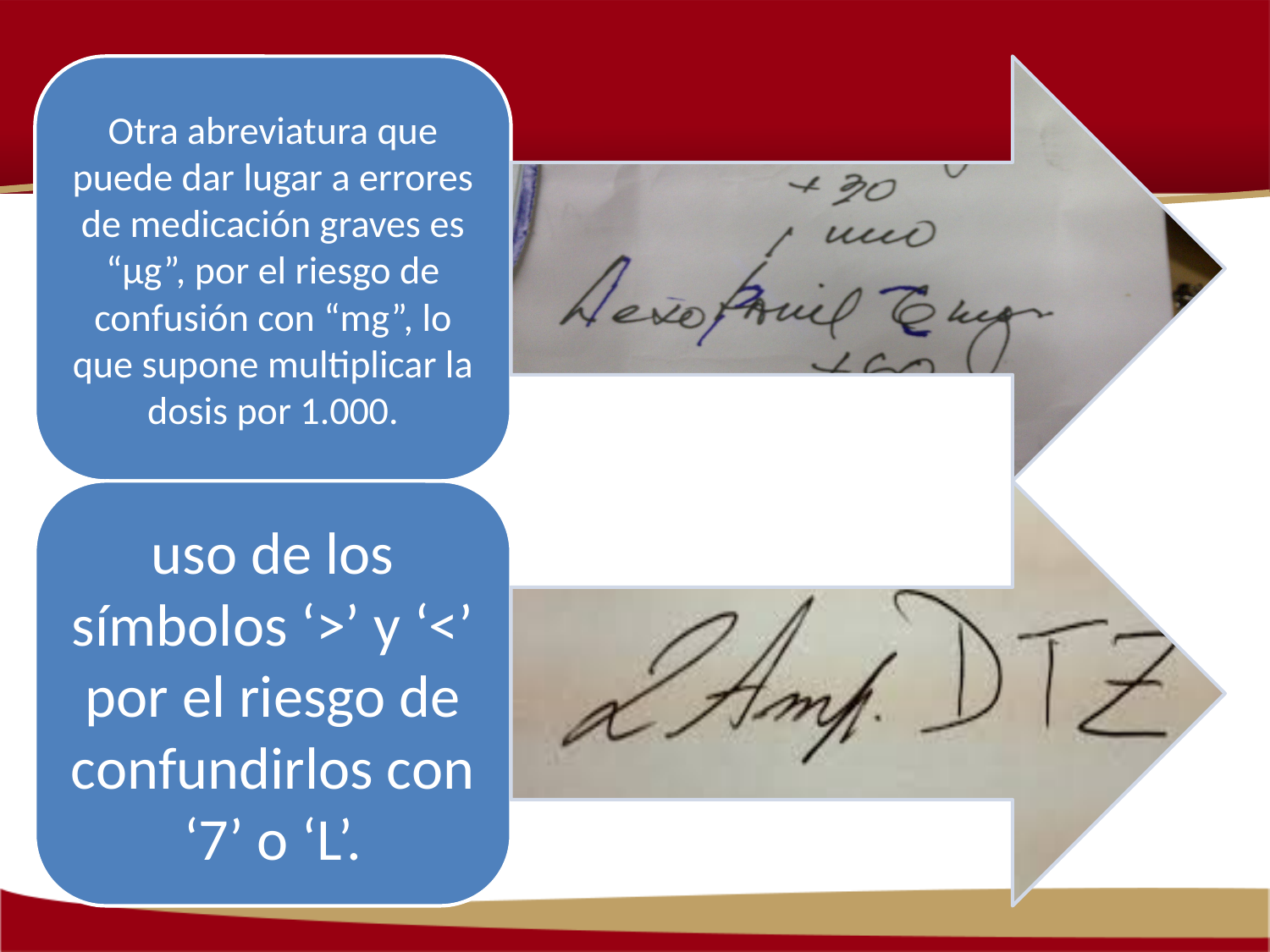

uso de los símbolos ‘>’ y ‘<’ por el riesgo de confundirlos con ‘7’ o ‘L’.
Otra abreviatura que puede dar lugar a errores de medicación graves es “μg”, por el riesgo de confusión con “mg”, lo que supone multiplicar la dosis por 1.000.